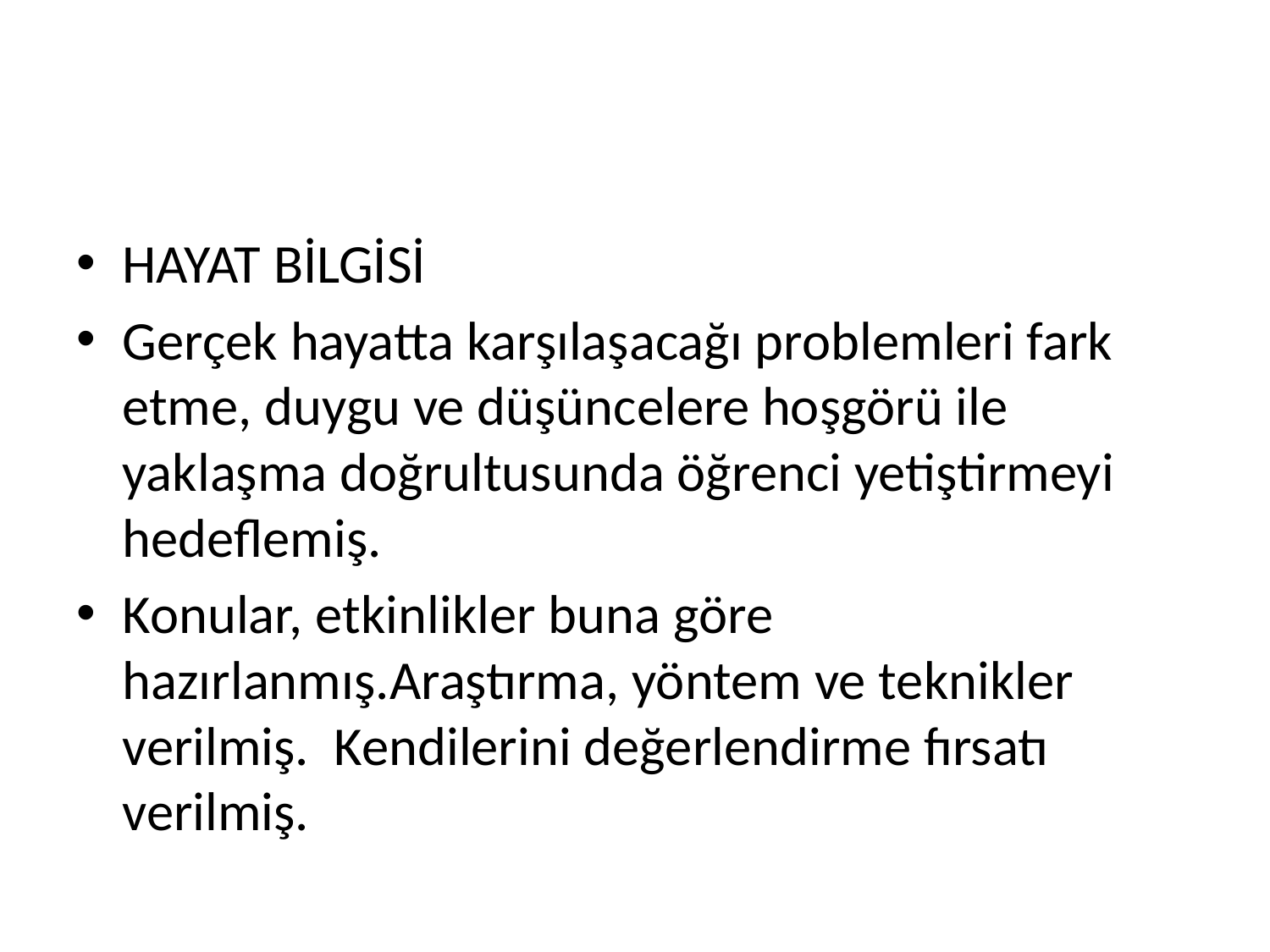

#
HAYAT BİLGİSİ
Gerçek hayatta karşılaşacağı problemleri fark etme, duygu ve düşüncelere hoşgörü ile yaklaşma doğrultusunda öğrenci yetiştirmeyi hedeflemiş.
Konular, etkinlikler buna göre hazırlanmış.Araştırma, yöntem ve teknikler verilmiş.  Kendilerini değerlendirme fırsatı verilmiş.